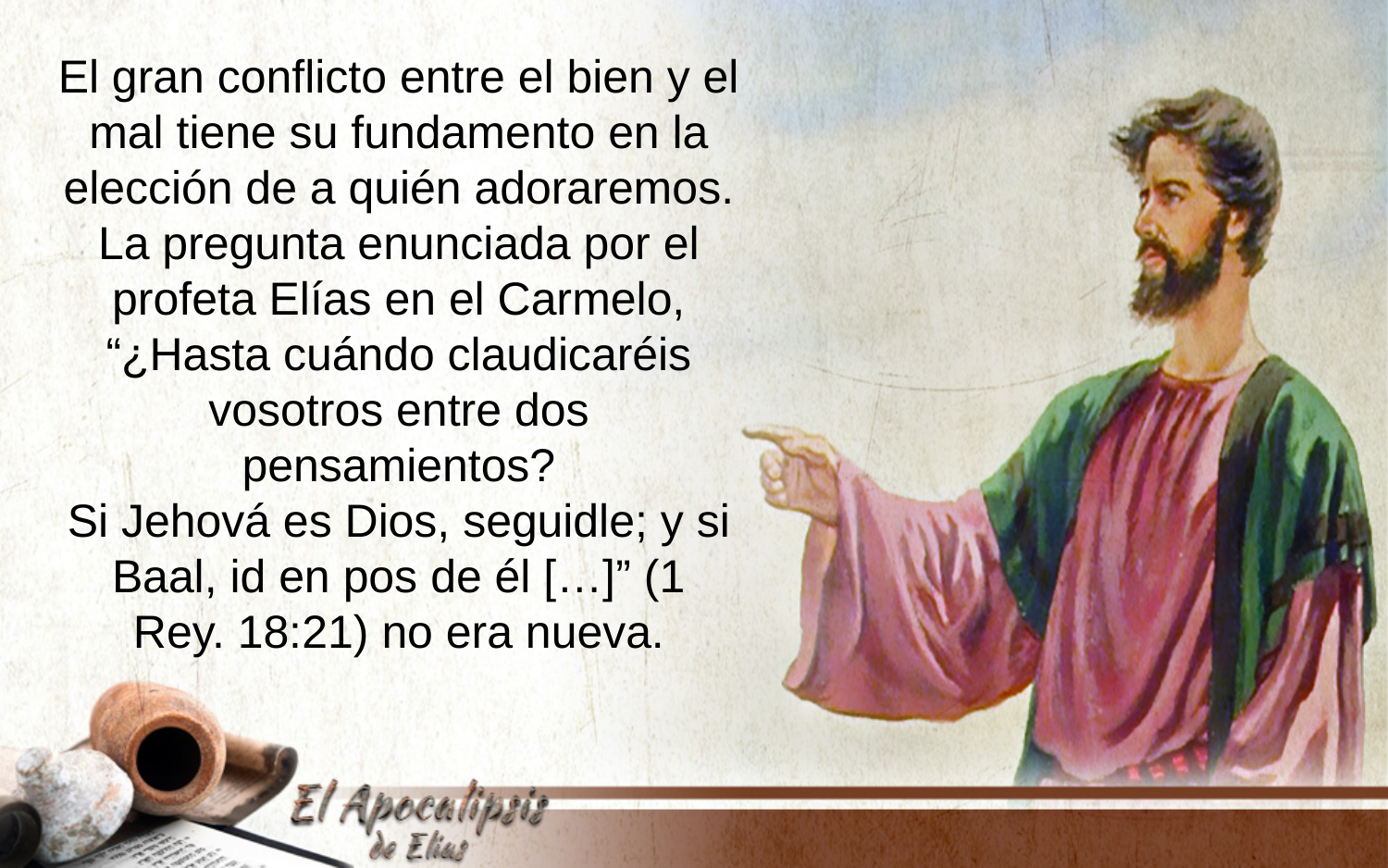

El gran conflicto entre el bien y el mal tiene su fundamento en la elección de a quién adoraremos. La pregunta enunciada por el profeta Elías en el Carmelo, “¿Hasta cuándo claudicaréis vosotros entre dos pensamientos?
Si Jehová es Dios, seguidle; y si Baal, id en pos de él […]” (1
Rey. 18:21) no era nueva.